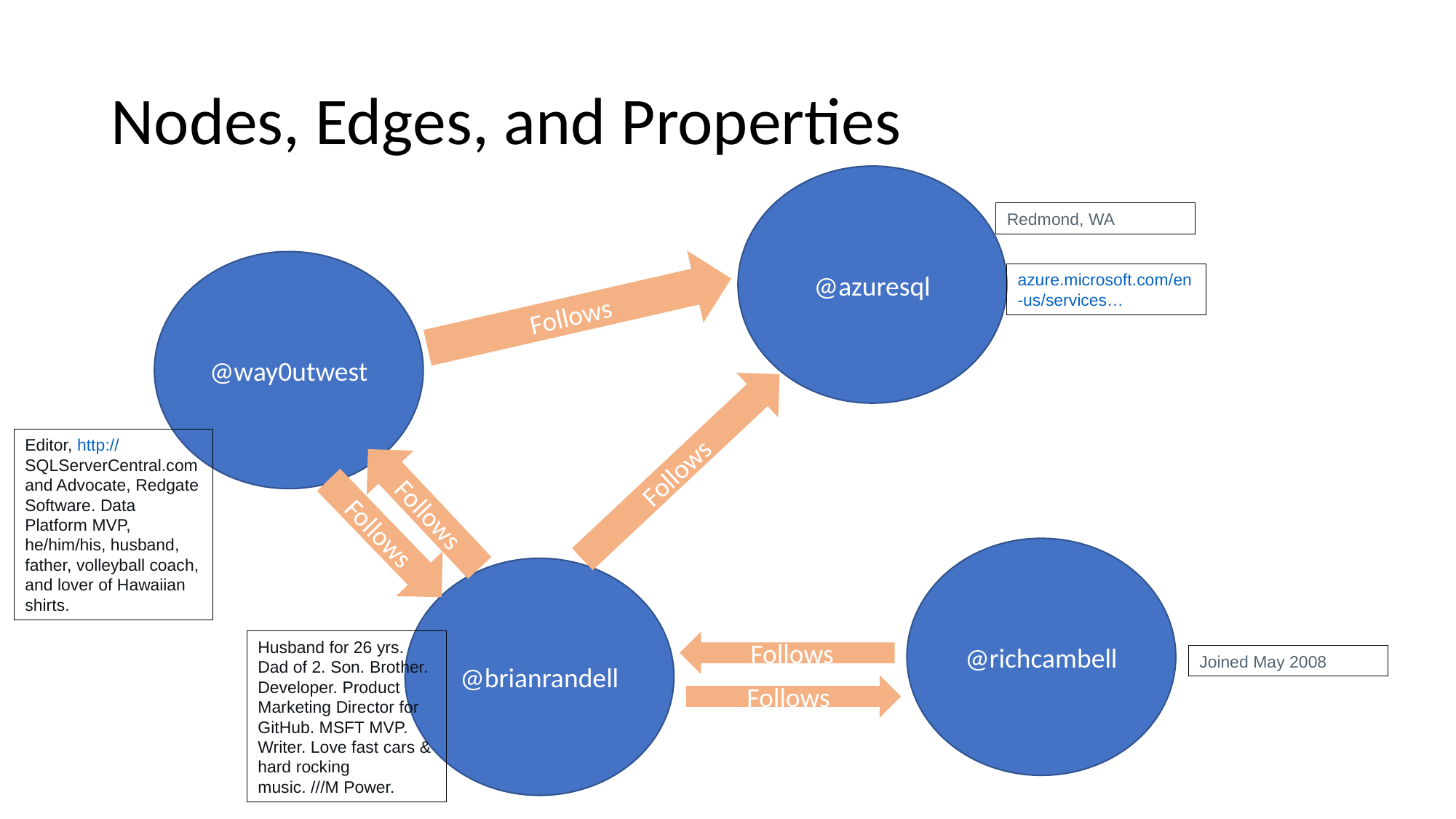

# Nodes, Edges, and Properties
@azuresql
Redmond, WA
@way0utwest
azure.microsoft.com/en-us/services…
Follows
Editor, http://SQLServerCentral.com and Advocate, Redgate Software. Data Platform MVP, he/him/his, husband, father, volleyball coach, and lover of Hawaiian shirts.
Follows
Follows
Follows
@richcambell
@brianrandell
Husband for 26 yrs. Dad of 2. Son. Brother. Developer. Product Marketing Director for GitHub. MSFT MVP. Writer. Love fast cars & hard rocking music. ///M Power.
Follows
Joined May 2008
Follows